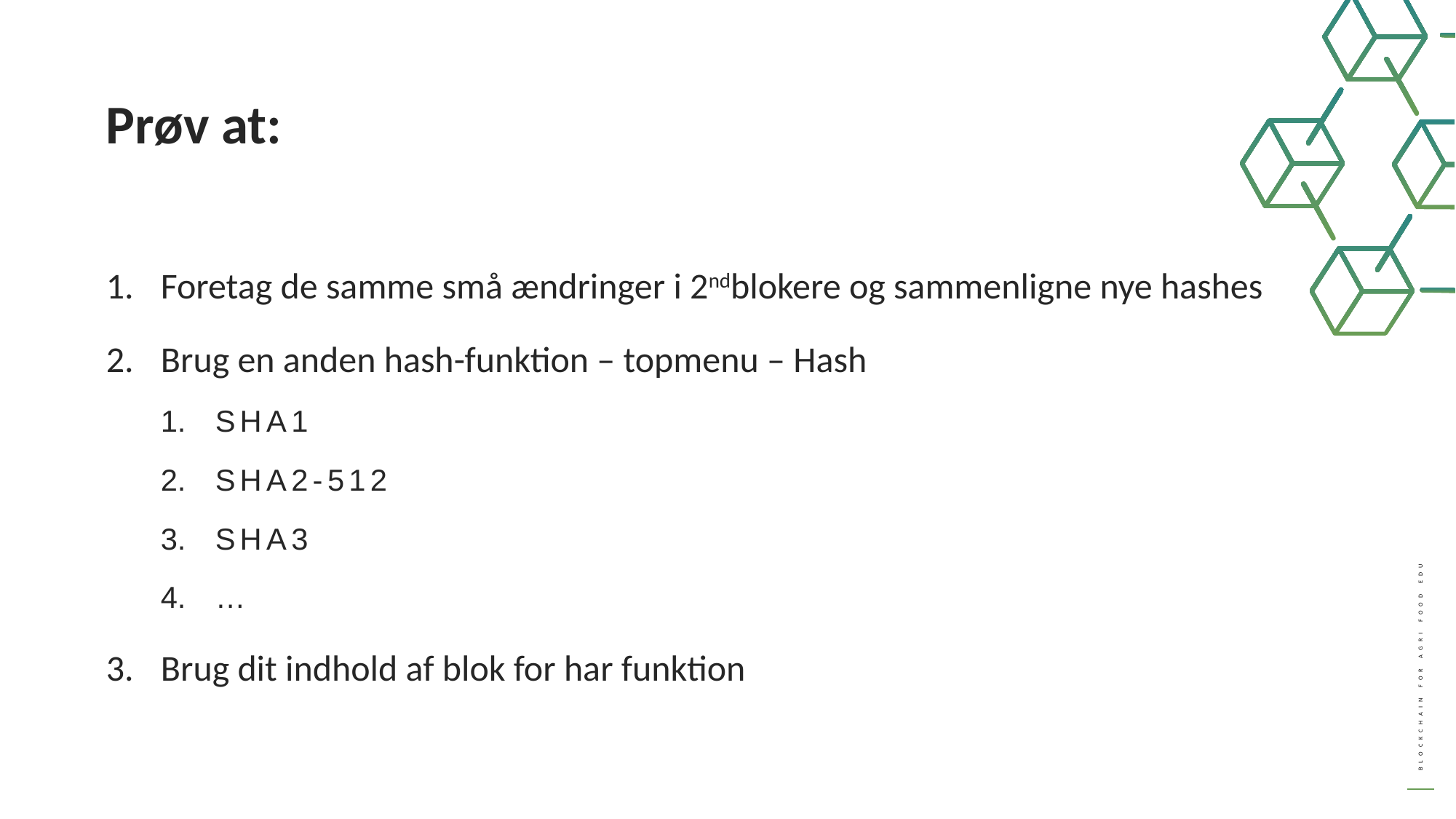

Prøv at:
Foretag de samme små ændringer i 2ndblokere og sammenligne nye hashes
Brug en anden hash-funktion – topmenu – Hash
SHA1
SHA2-512
SHA3
…
Brug dit indhold af blok for har funktion